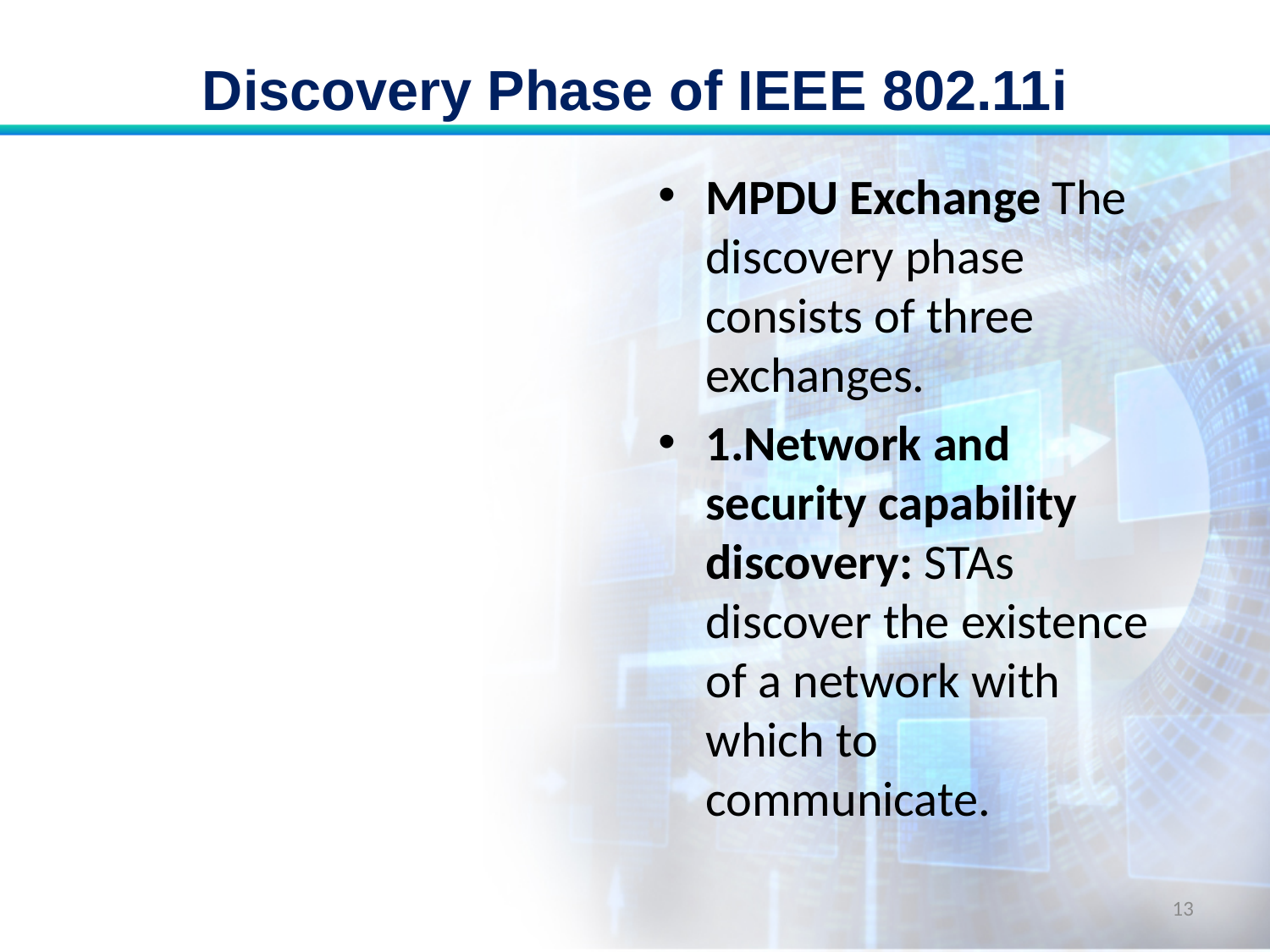

# Discovery Phase of IEEE 802.11i
MPDU Exchange The discovery phase consists of three exchanges.
1.Network and security capability discovery: STAs discover the existence of a network with which to communicate.
13